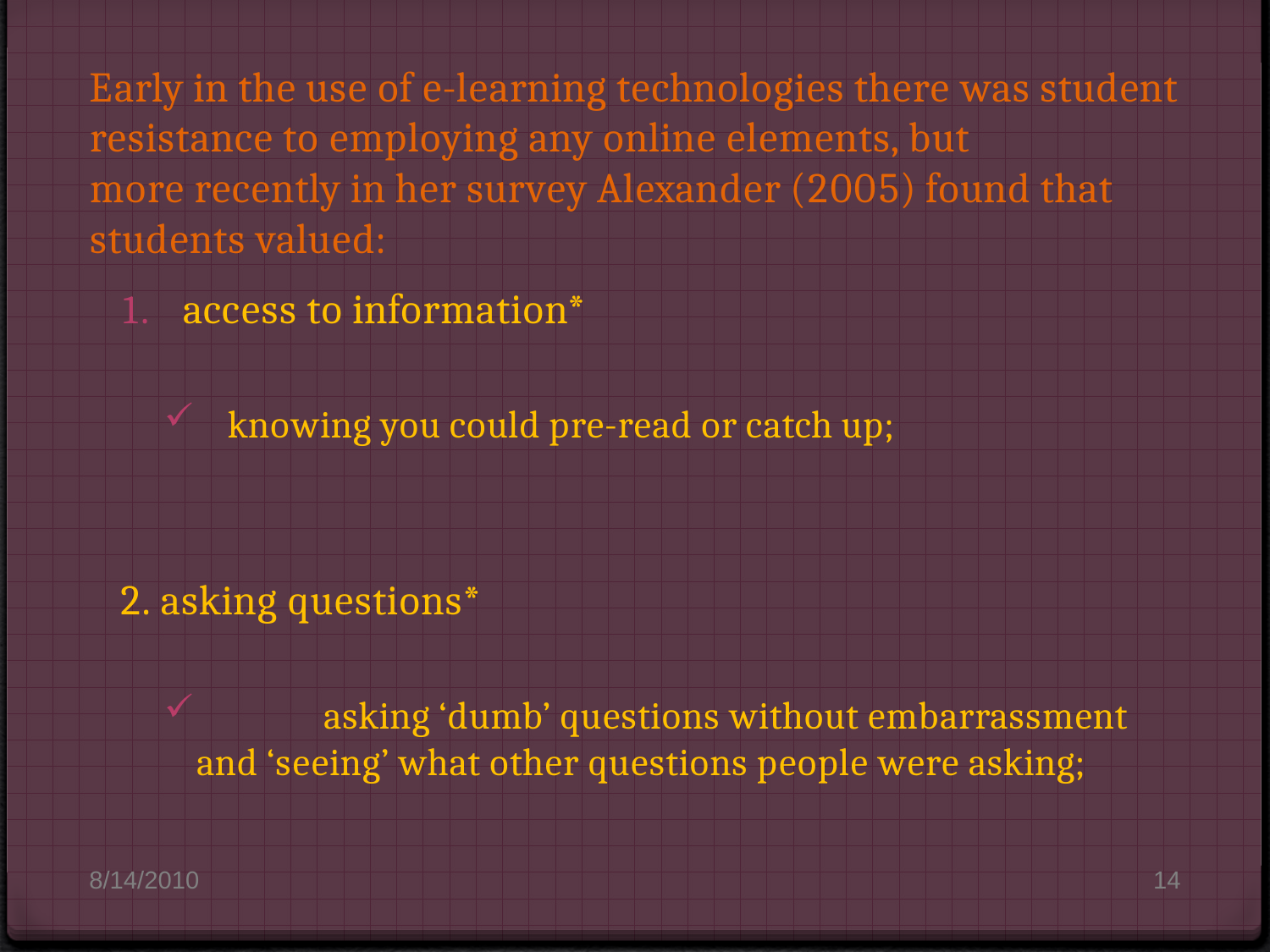

# Early in the use of e-learning technologies there was student resistance to employing any online elements, but more recently in her survey Alexander (2005) found that students valued:
access to information*

knowing you could pre-read or catch up;

2. asking questions*

 	asking ‘dumb’ questions without embarrassment and ‘seeing’ what other questions people were asking;
8/14/2010
14